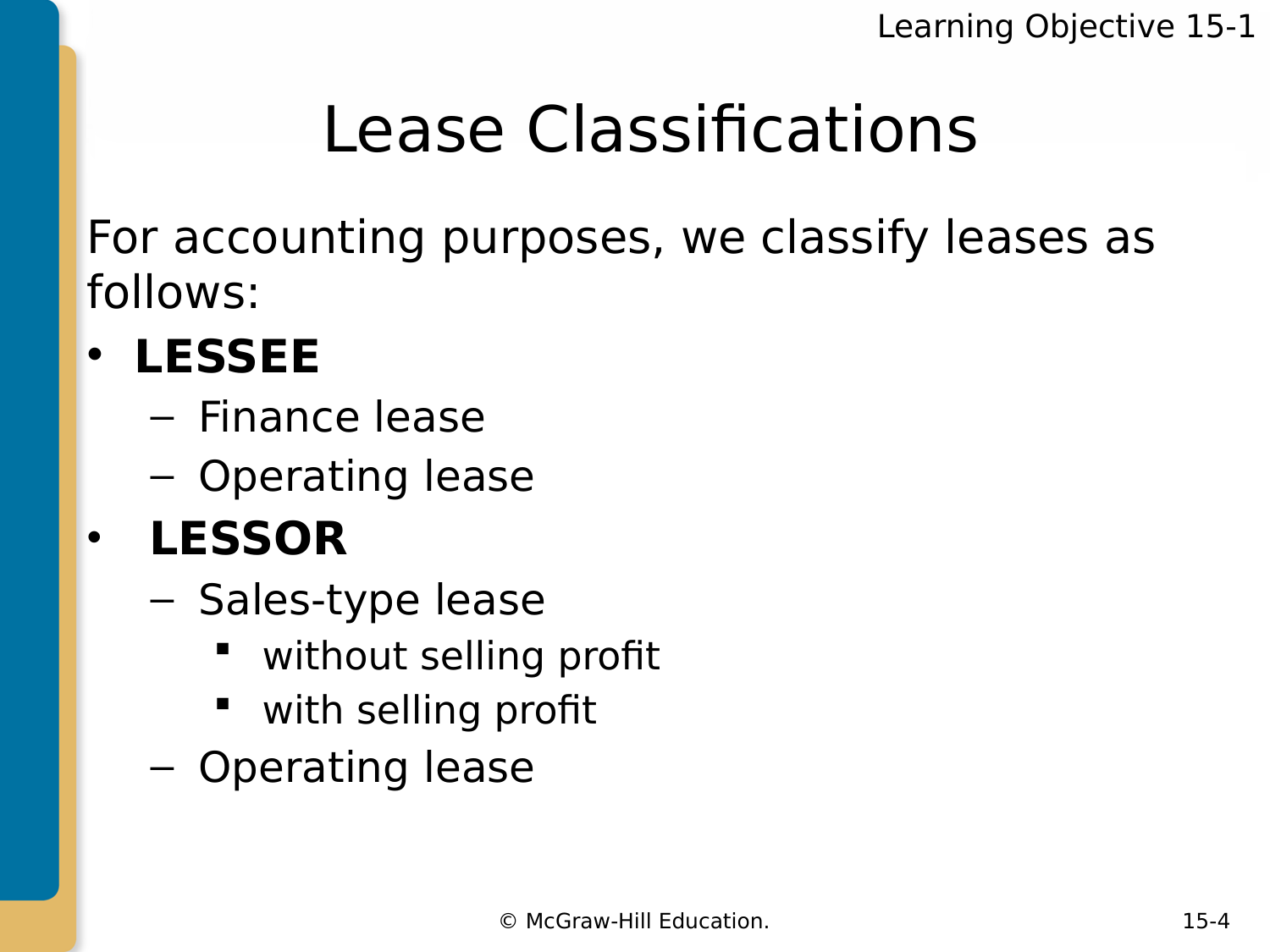

Learning Objective 15-1
# Lease Classifications
For accounting purposes, we classify leases as follows:
LESSEE
Finance lease
Operating lease
 LESSOR
Sales-type lease
without selling profit
with selling profit
Operating lease